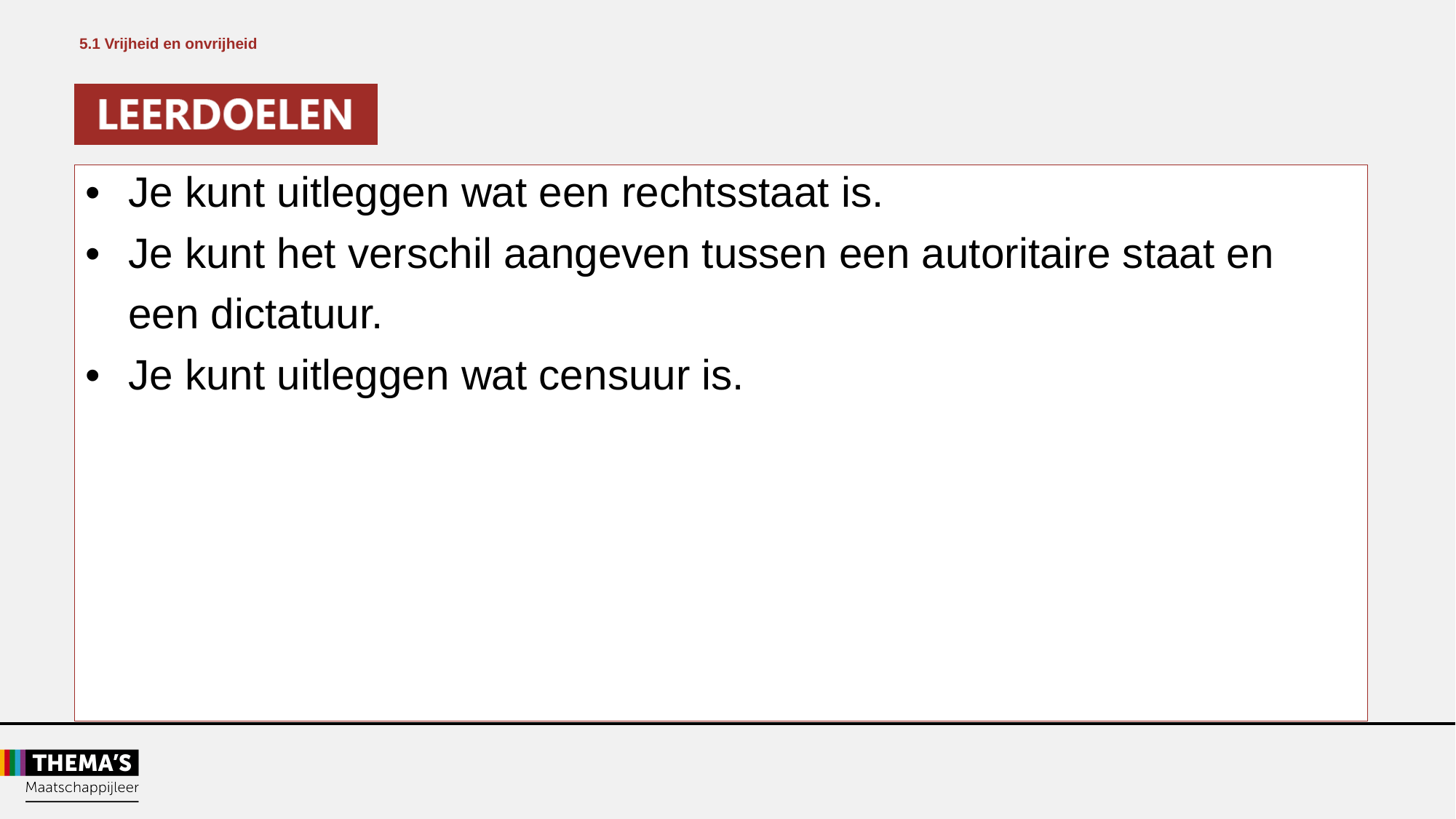

5.1 Vrijheid en onvrijheid
•	Je kunt uitleggen wat een rechtsstaat is.
•	Je kunt het verschil aangeven tussen een autoritaire staat en
een dictatuur.
•	Je kunt uitleggen wat censuur is.